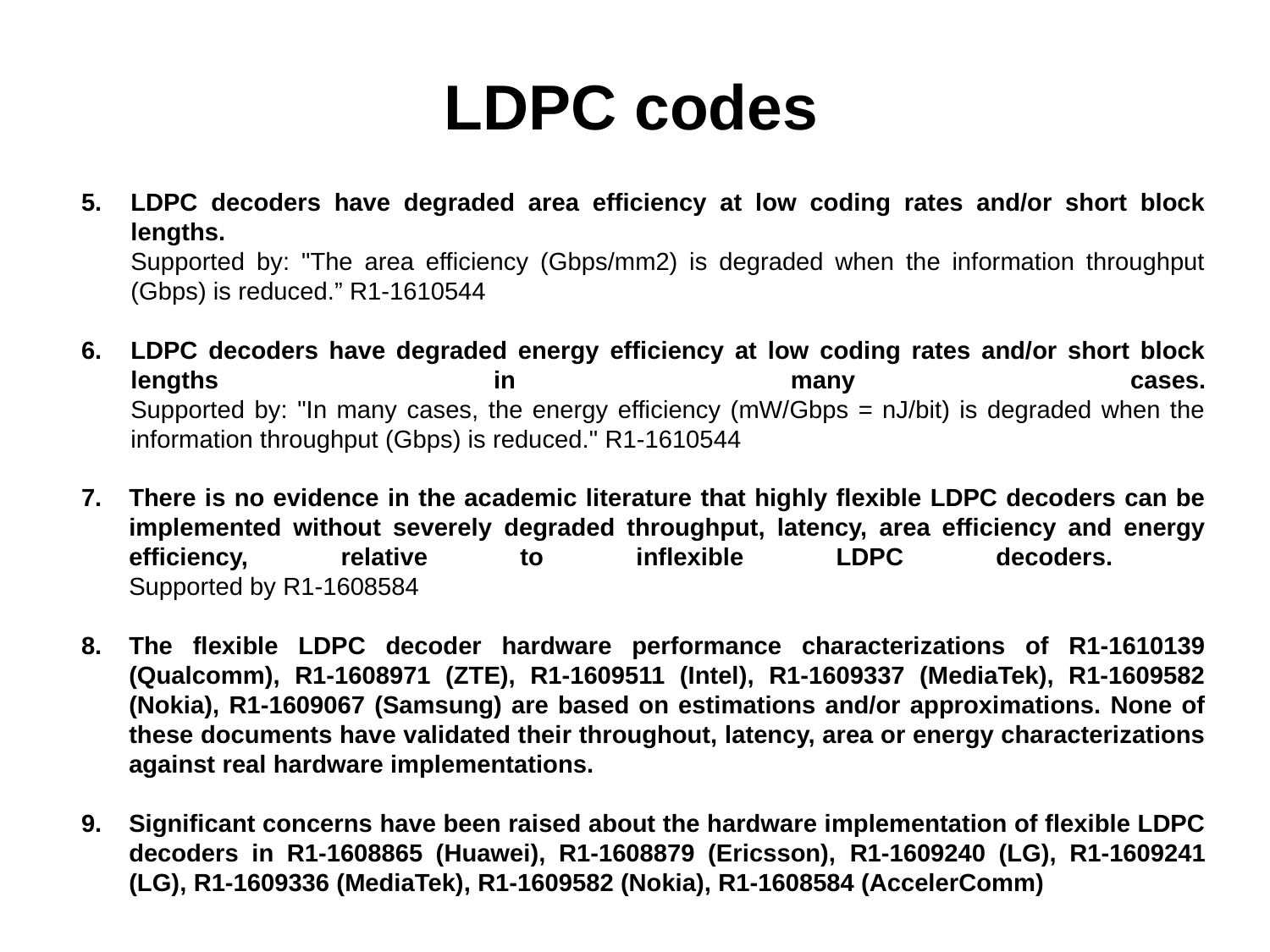

# LDPC codes

LDPC decoders have degraded area efficiency at low coding rates and/or short block lengths.
Supported by: "The area efficiency (Gbps/mm2) is degraded when the information throughput (Gbps) is reduced.” R1-1610544

LDPC decoders have degraded energy efficiency at low coding rates and/or short block lengths in many cases.
Supported by: "In many cases, the energy efficiency (mW/Gbps = nJ/bit) is degraded when the information throughput (Gbps) is reduced." R1-1610544

There is no evidence in the academic literature that highly flexible LDPC decoders can be implemented without severely degraded throughput, latency, area efficiency and energy efficiency, relative to inflexible LDPC decoders.
Supported by R1-1608584

The flexible LDPC decoder hardware performance characterizations of R1-1610139 (Qualcomm), R1-1608971 (ZTE), R1-1609511 (Intel), R1-1609337 (MediaTek), R1-1609582 (Nokia), R1-1609067 (Samsung) are based on estimations and/or approximations. None of these documents have validated their throughout, latency, area or energy characterizations against real hardware implementations.

Significant concerns have been raised about the hardware implementation of flexible LDPC decoders in R1-1608865 (Huawei), R1-1608879 (Ericsson), R1-1609240 (LG), R1-1609241 (LG), R1-1609336 (MediaTek), R1-1609582 (Nokia), R1-1608584 (AccelerComm)